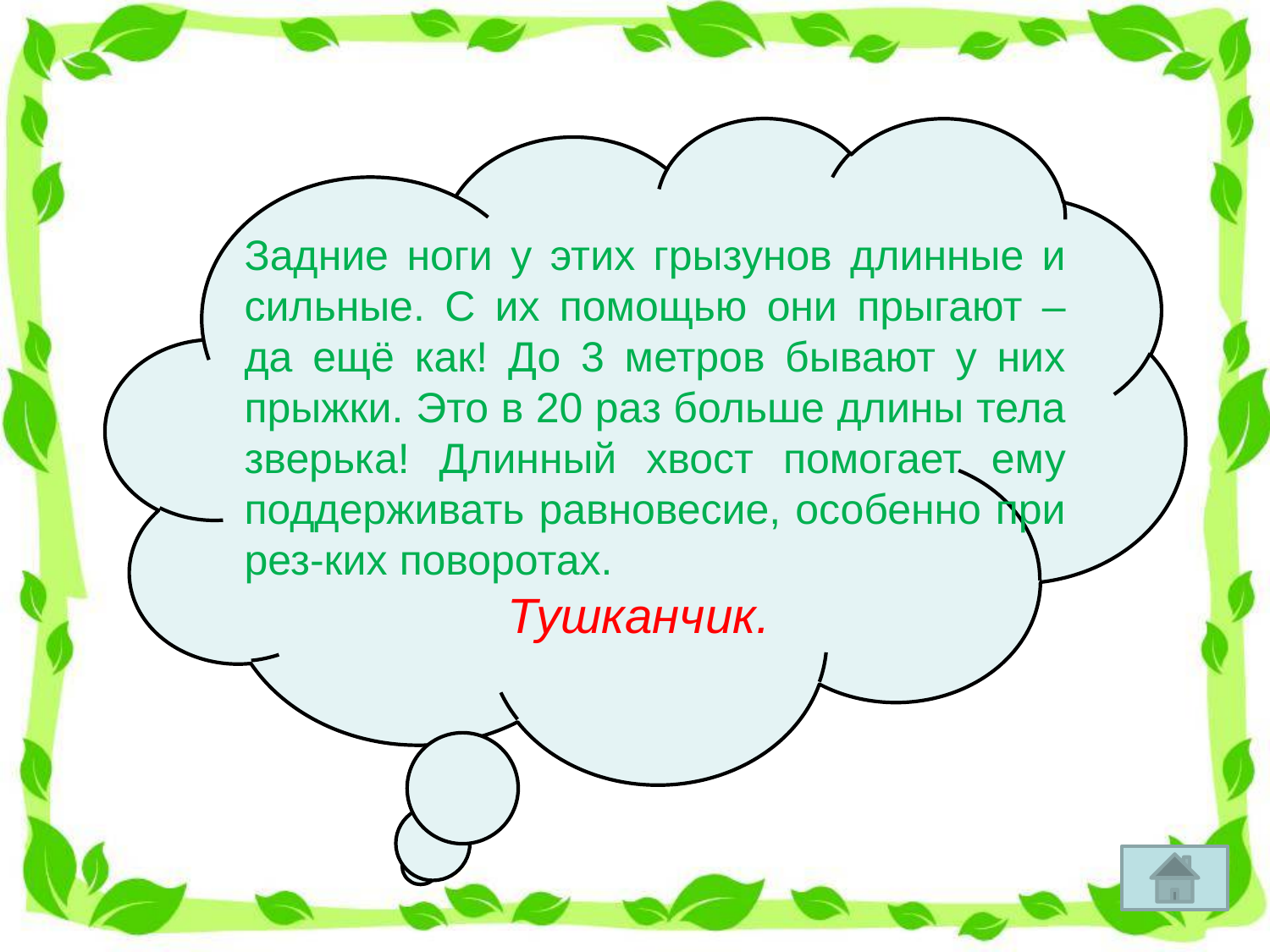

Задние ноги у этих грызунов длинные и сильные. С их помощью они прыгают – да ещё как! До 3 метров бывают у них прыжки. Это в 20 раз больше длины тела зверька! Длинный хвост помогает ему поддерживать равновесие, особенно при рез-ких поворотах.
Тушканчик.